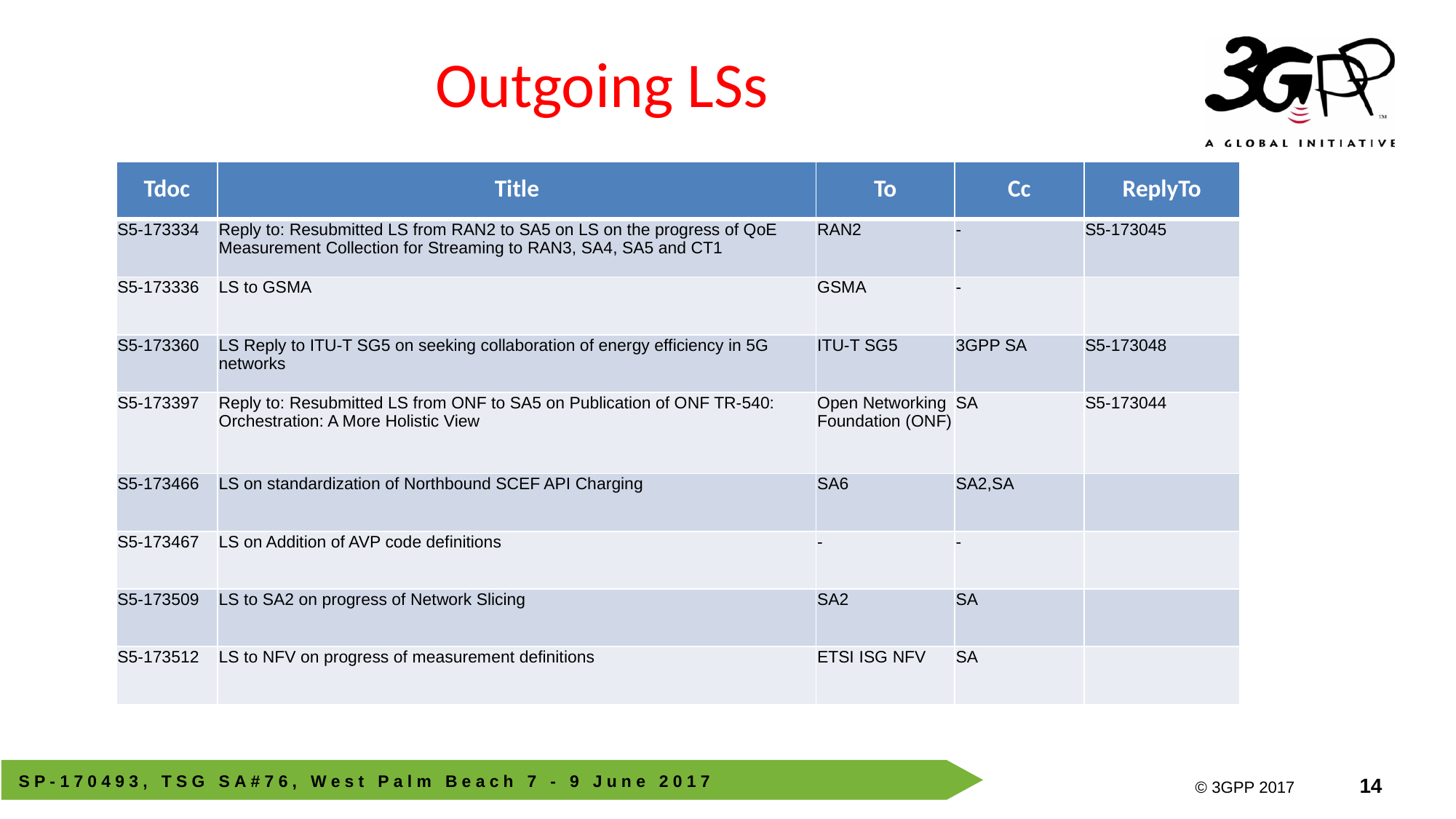

# Outgoing LSs
| Tdoc | Title | To | Cc | ReplyTo |
| --- | --- | --- | --- | --- |
| S5-173334 | Reply to: Resubmitted LS from RAN2 to SA5 on LS on the progress of QoE Measurement Collection for Streaming to RAN3, SA4, SA5 and CT1 | RAN2 | - | S5-173045 |
| S5-173336 | LS to GSMA | GSMA | - |  |
| S5-173360 | LS Reply to ITU-T SG5 on seeking collaboration of energy efficiency in 5G networks | ITU-T SG5 | 3GPP SA | S5-173048 |
| S5-173397 | Reply to: Resubmitted LS from ONF to SA5 on Publication of ONF TR-540: Orchestration: A More Holistic View | Open Networking Foundation (ONF) | SA | S5-173044 |
| S5-173466 | LS on standardization of Northbound SCEF API Charging | SA6 | SA2,SA |  |
| S5-173467 | LS on Addition of AVP code definitions | - | - |  |
| S5-173509 | LS to SA2 on progress of Network Slicing | SA2 | SA |  |
| S5-173512 | LS to NFV on progress of measurement definitions | ETSI ISG NFV | SA |  |